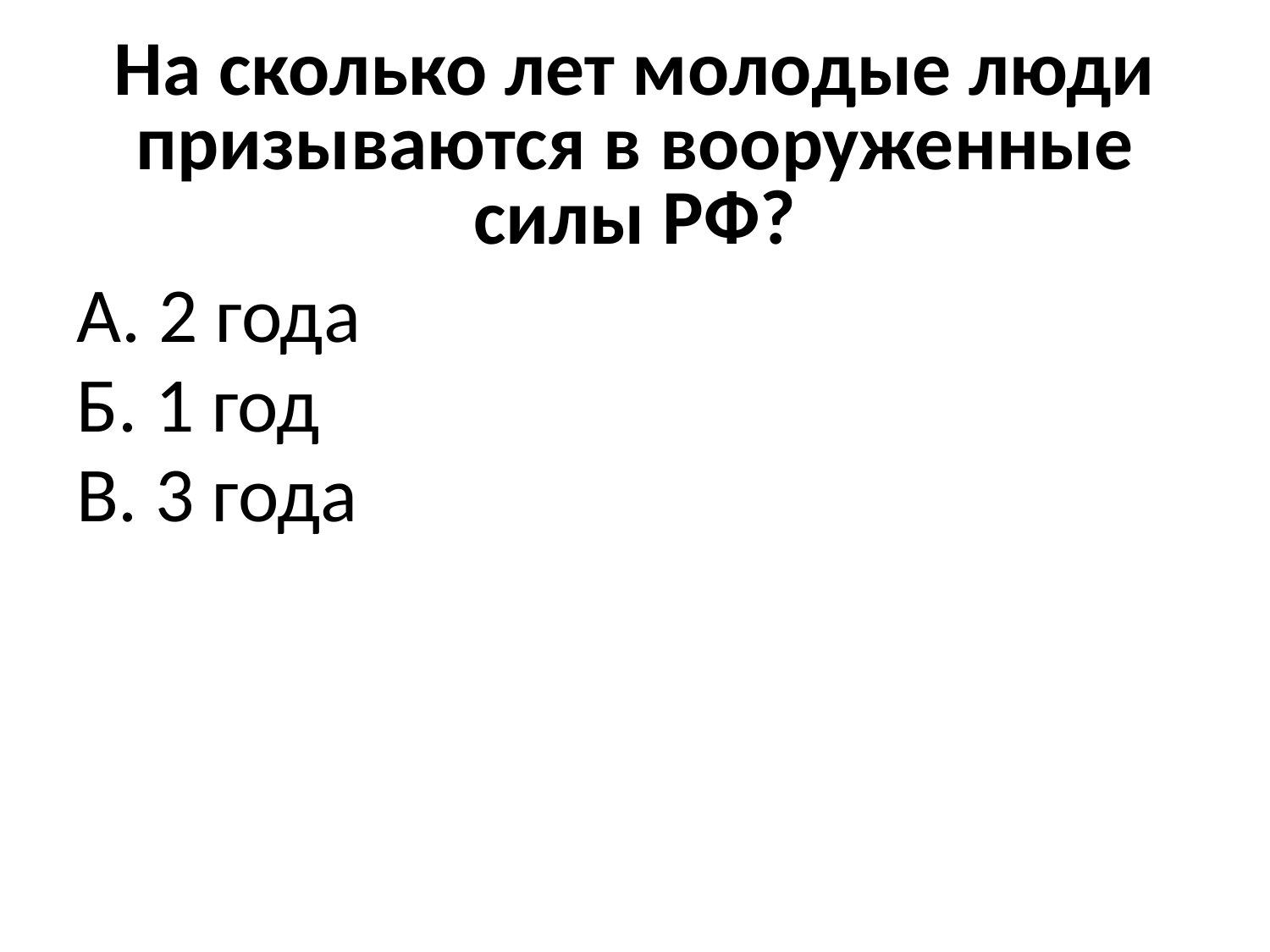

# На сколько лет молодые люди призываются в вооруженные силы РФ?
А. 2 года
Б. 1 год
В. 3 года